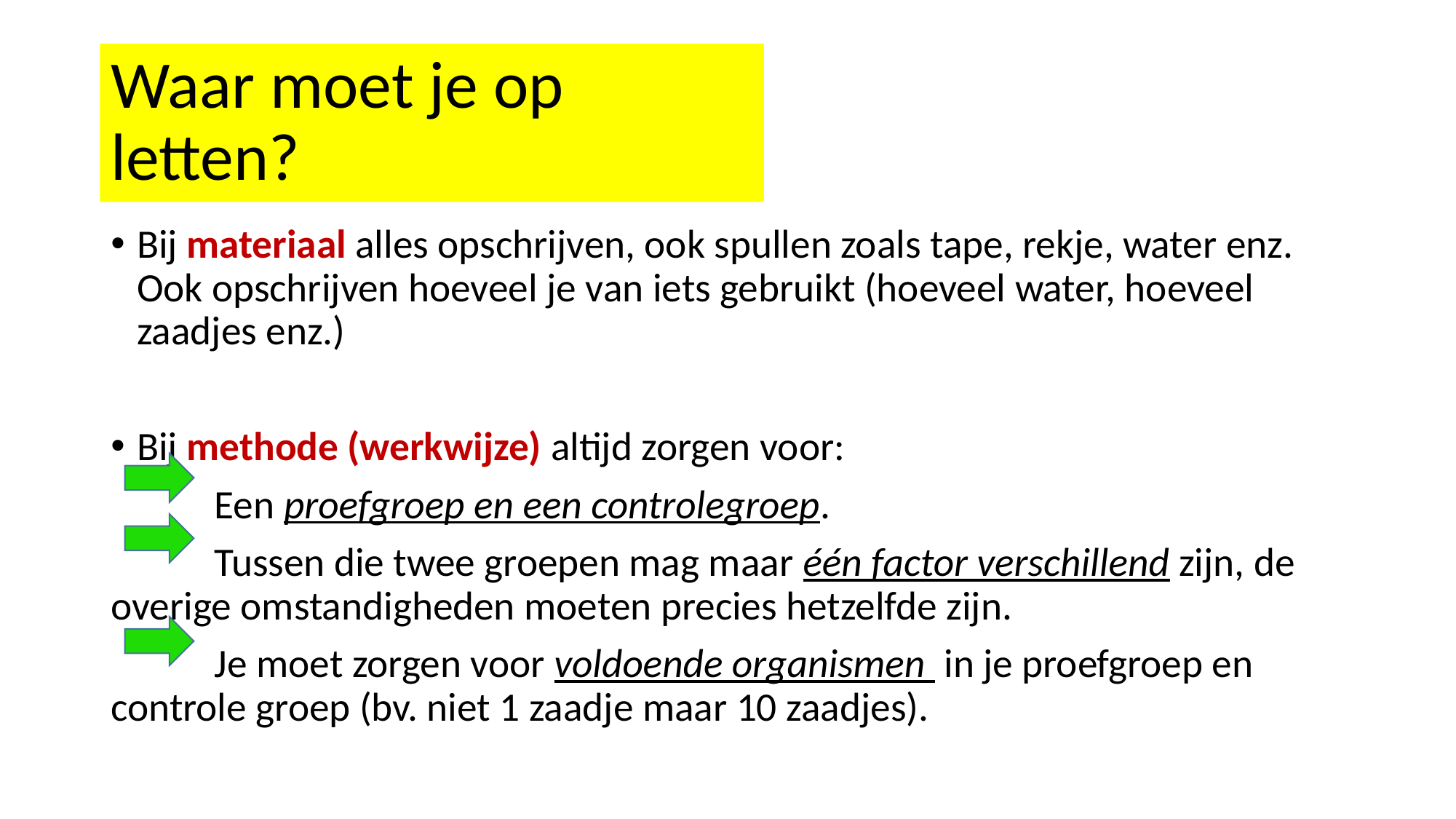

# Waar moet je op letten?
Bij materiaal alles opschrijven, ook spullen zoals tape, rekje, water enz. Ook opschrijven hoeveel je van iets gebruikt (hoeveel water, hoeveel zaadjes enz.)

Bij methode (werkwijze) altijd zorgen voor:
	Een proefgroep en een controlegroep.
	Tussen die twee groepen mag maar één factor verschillend zijn, de overige omstandigheden moeten precies hetzelfde zijn.
	Je moet zorgen voor voldoende organismen  in je proefgroep en controle groep (bv. niet 1 zaadje maar 10 zaadjes).